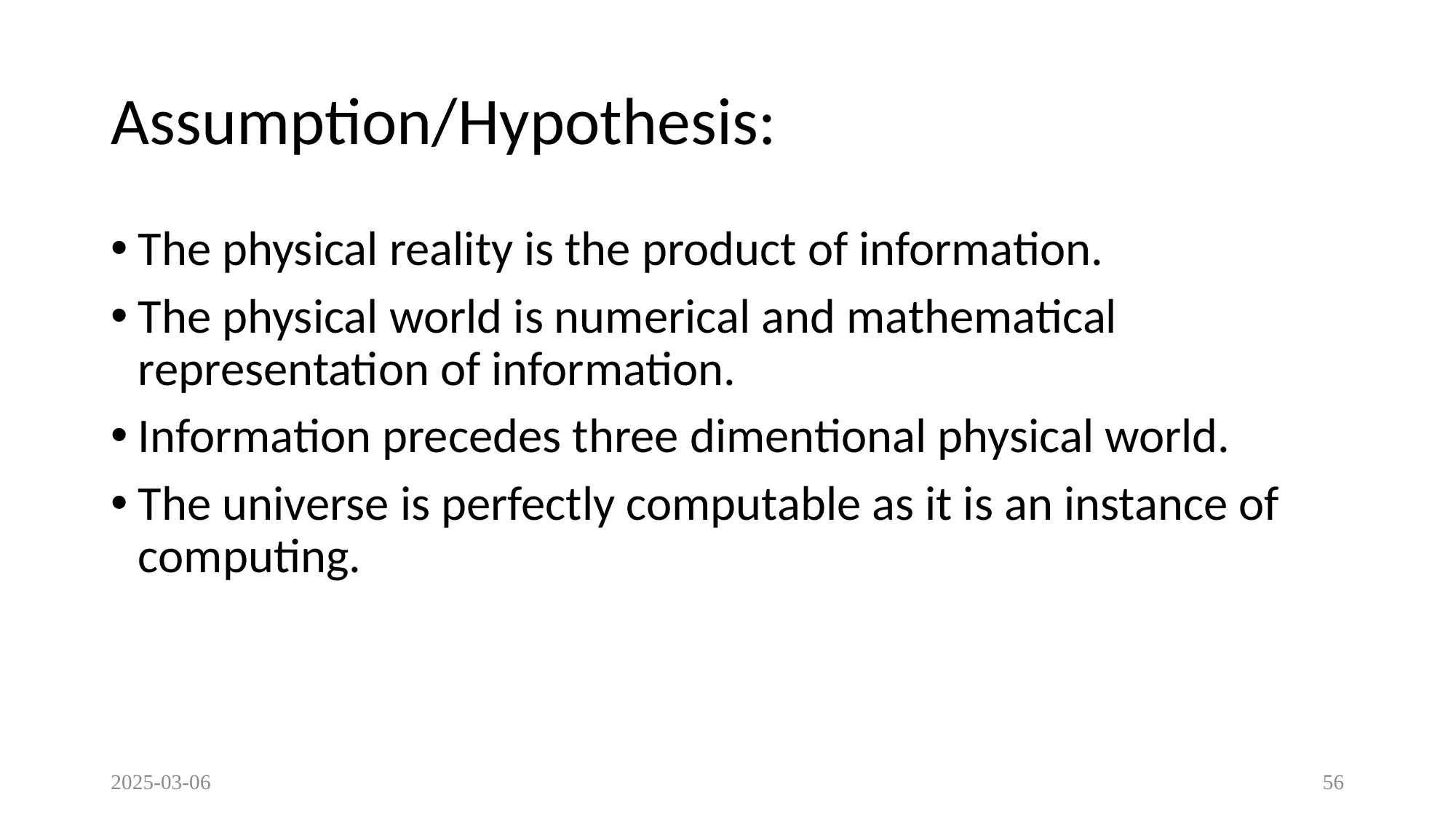

# Assumption/Hypothesis:
The physical reality is the product of information.
The physical world is numerical and mathematical representation of information.
Information precedes three dimentional physical world.
The universe is perfectly computable as it is an instance of computing.

2025-03-06
56